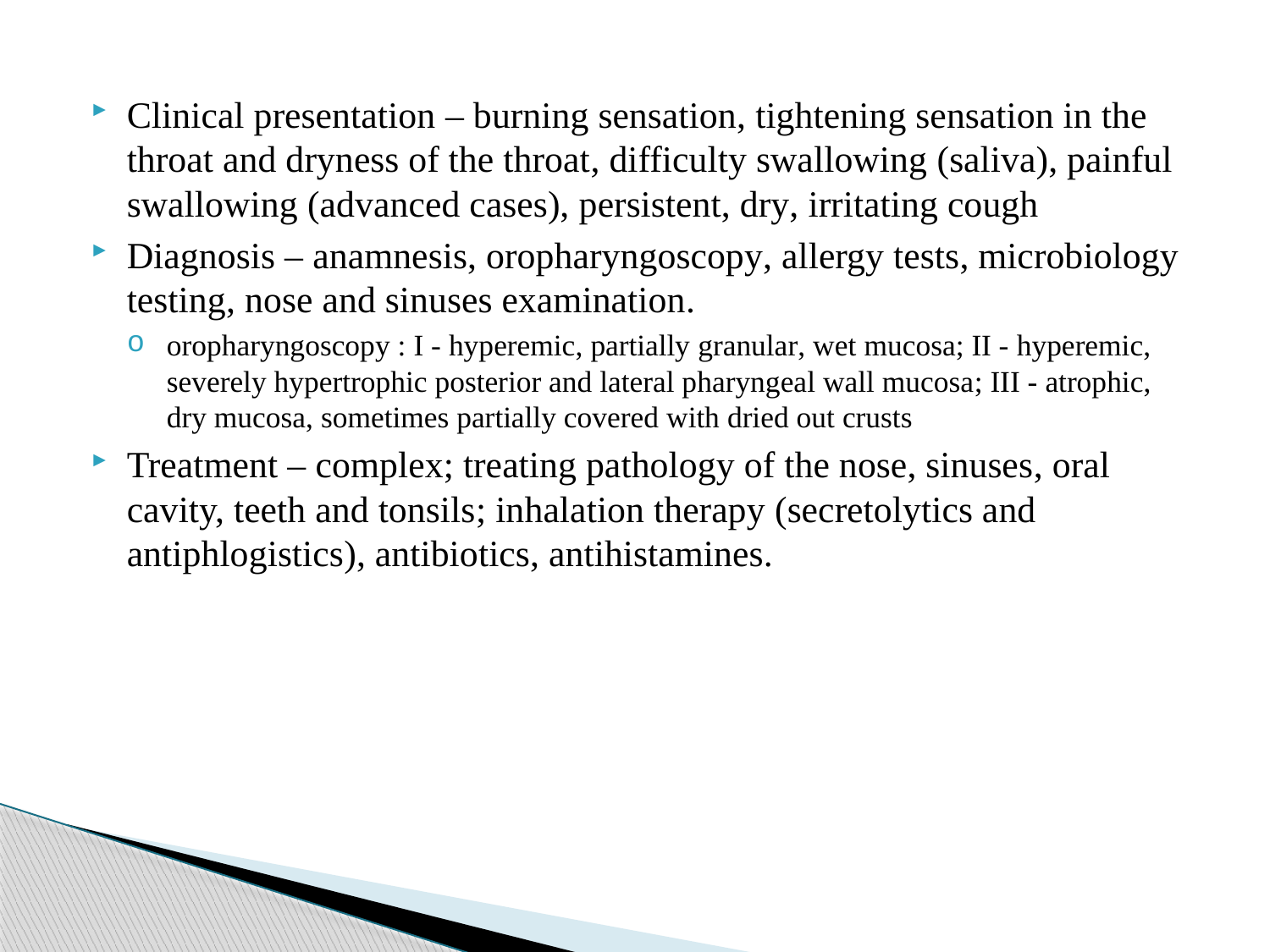

Clinical presentation – burning sensation, tightening sensation in the throat and dryness of the throat, difficulty swallowing (saliva), painful swallowing (advanced cases), persistent, dry, irritating cough
Diagnosis – anamnesis, oropharyngoscopy, allergy tests, microbiology testing, nose and sinuses examination.
oropharyngoscopy : I - hyperemic, partially granular, wet mucosa; II - hyperemic, severely hypertrophic posterior and lateral pharyngeal wall mucosa; III - atrophic, dry mucosa, sometimes partially covered with dried out crusts
Treatment – complex; treating pathology of the nose, sinuses, oral cavity, teeth and tonsils; inhalation therapy (secretolytics and antiphlogistics), antibiotics, antihistamines.